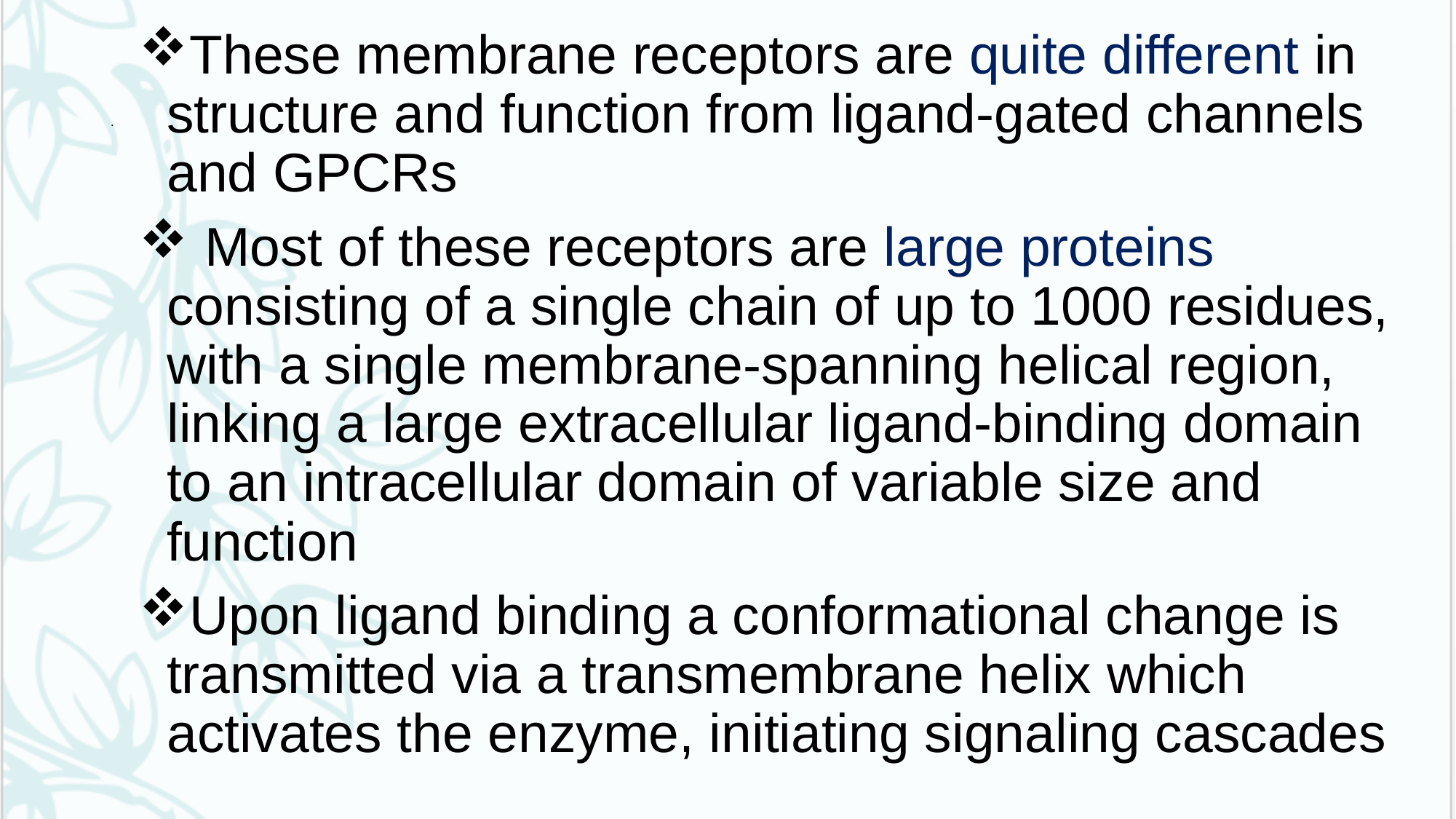

These membrane receptors are quite different in structure and function from ligand-gated channels and GPCRs
 Most of these receptors are large proteins consisting of a single chain of up to 1000 residues, with a single membrane-spanning helical region, linking a large extracellular ligand-binding domain to an intracellular domain of variable size and function
Upon ligand binding a conformational change is transmitted via a transmembrane helix which activates the enzyme, initiating signaling cascades

# .